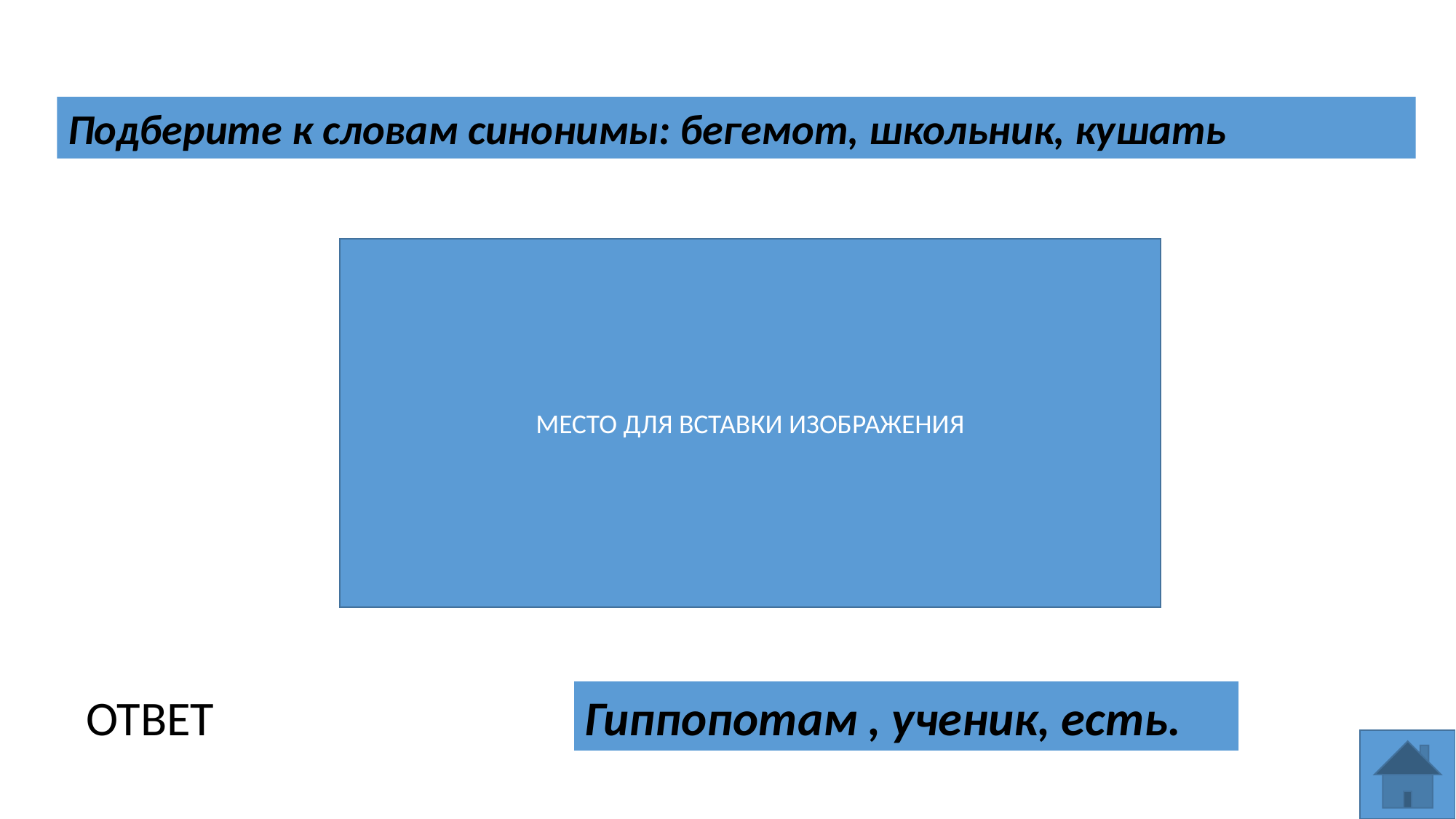

Подберите к словам синонимы: бегемот, школьник, кушать
МЕСТО ДЛЯ ВСТАВКИ ИЗОБРАЖЕНИЯ
Гиппопотам , ученик, есть.
ОТВЕТ